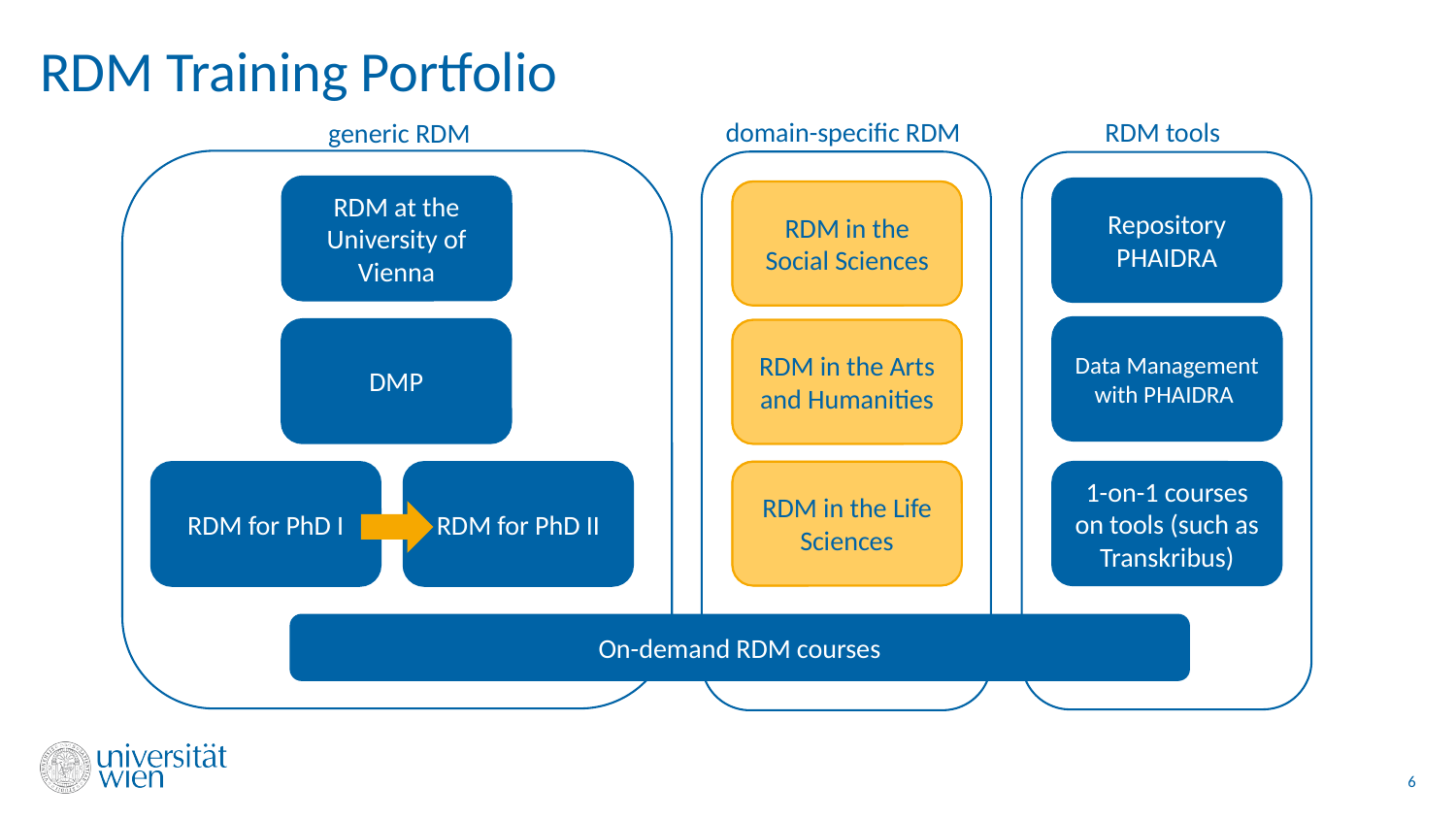

# RDM Training Portfolio
domain-specific RDM
RDM tools
generic RDM

RDM at the University of Vienna
Repository PHAIDRA
RDM in the Social Sciences
Data Management with PHAIDRA
DMP
RDM in the Arts and Humanities
RDM in the Life Sciences
1-on-1 courses on tools (such as Transkribus)
RDM for PhD I
RDM for PhD II

On-demand RDM courses
RDM in the Social Sciences
RDM in the Arts and Humanities
RDM in the Life Sciences
6